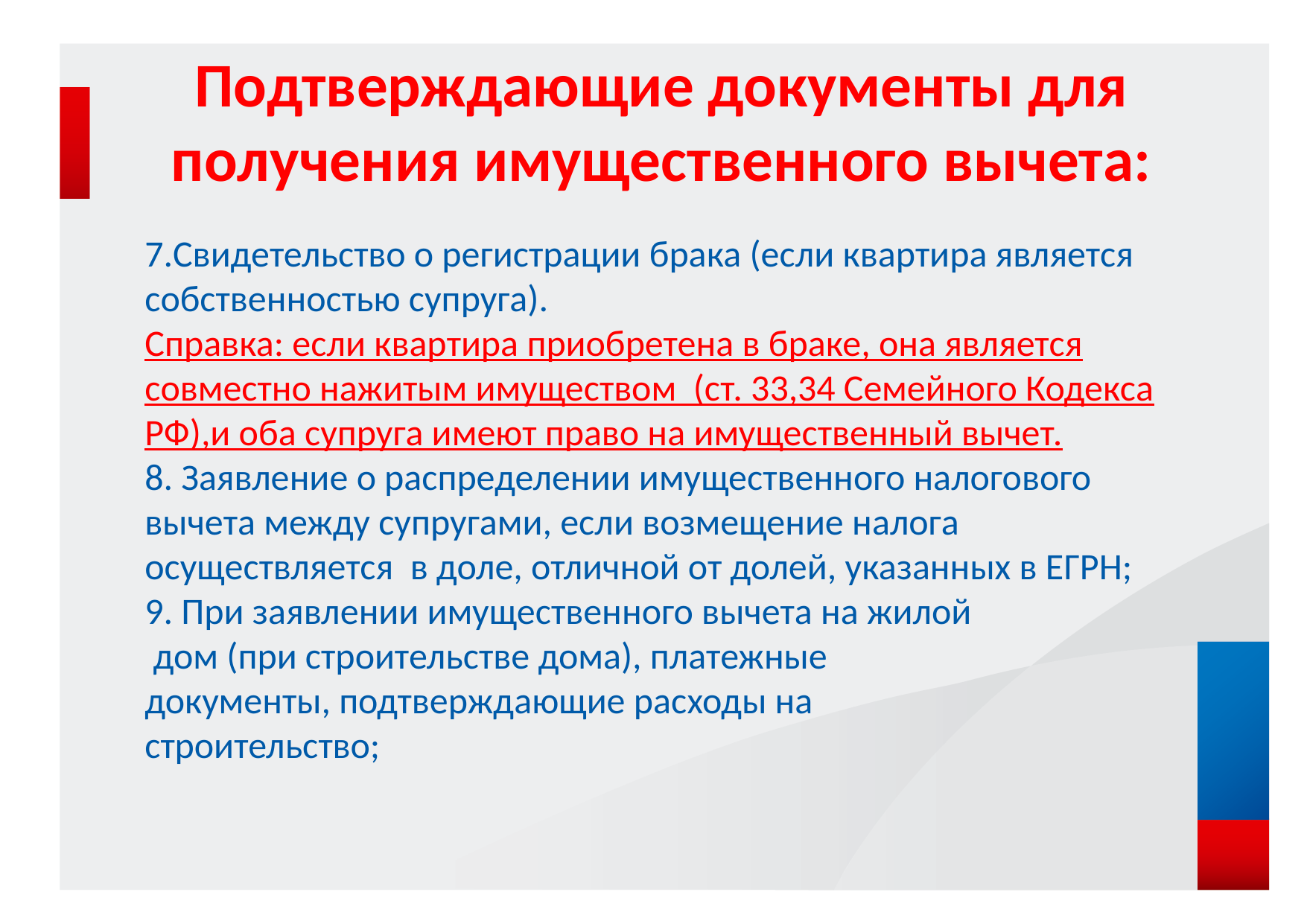

Подтверждающие документы для получения имущественного вычета:

7.Свидетельство о регистрации брака (если квартира является собственностью супруга).
Справка: если квартира приобретена в браке, она является совместно нажитым имуществом  (ст. 33,34 Семейного Кодекса РФ),и оба супруга имеют право на имущественный вычет.
8. Заявление о распределении имущественного налогового вычета между супругами, если возмещение налога  осуществляется  в доле, отличной от долей, указанных в ЕГРН;
9. При заявлении имущественного вычета на жилой
 дом (при строительстве дома), платежные
документы, подтверждающие расходы на
строительство;